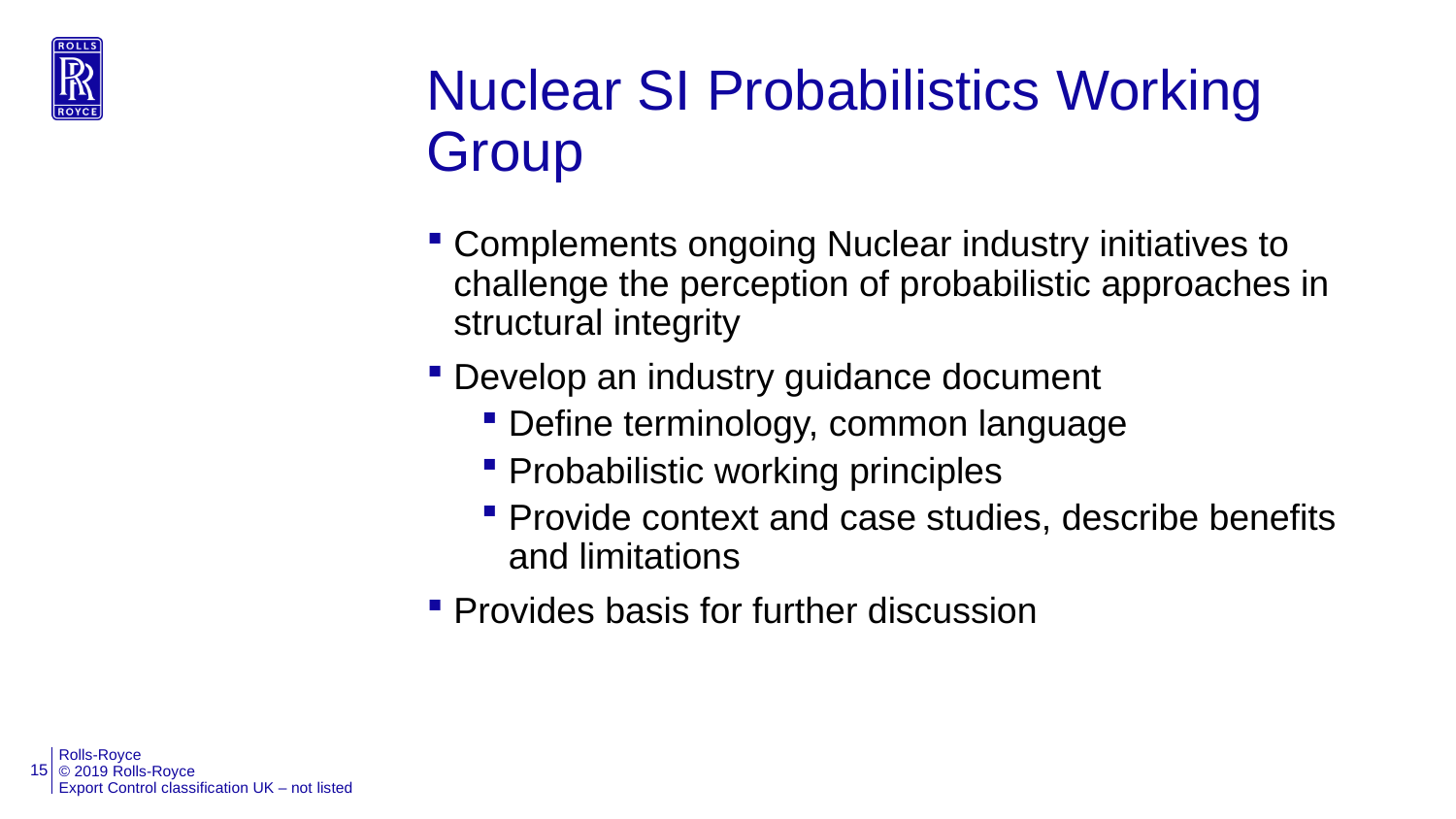

15
# Nuclear SI Probabilistics Working Group
Complements ongoing Nuclear industry initiatives to challenge the perception of probabilistic approaches in structural integrity
Develop an industry guidance document
Define terminology, common language
Probabilistic working principles
Provide context and case studies, describe benefits and limitations
Provides basis for further discussion